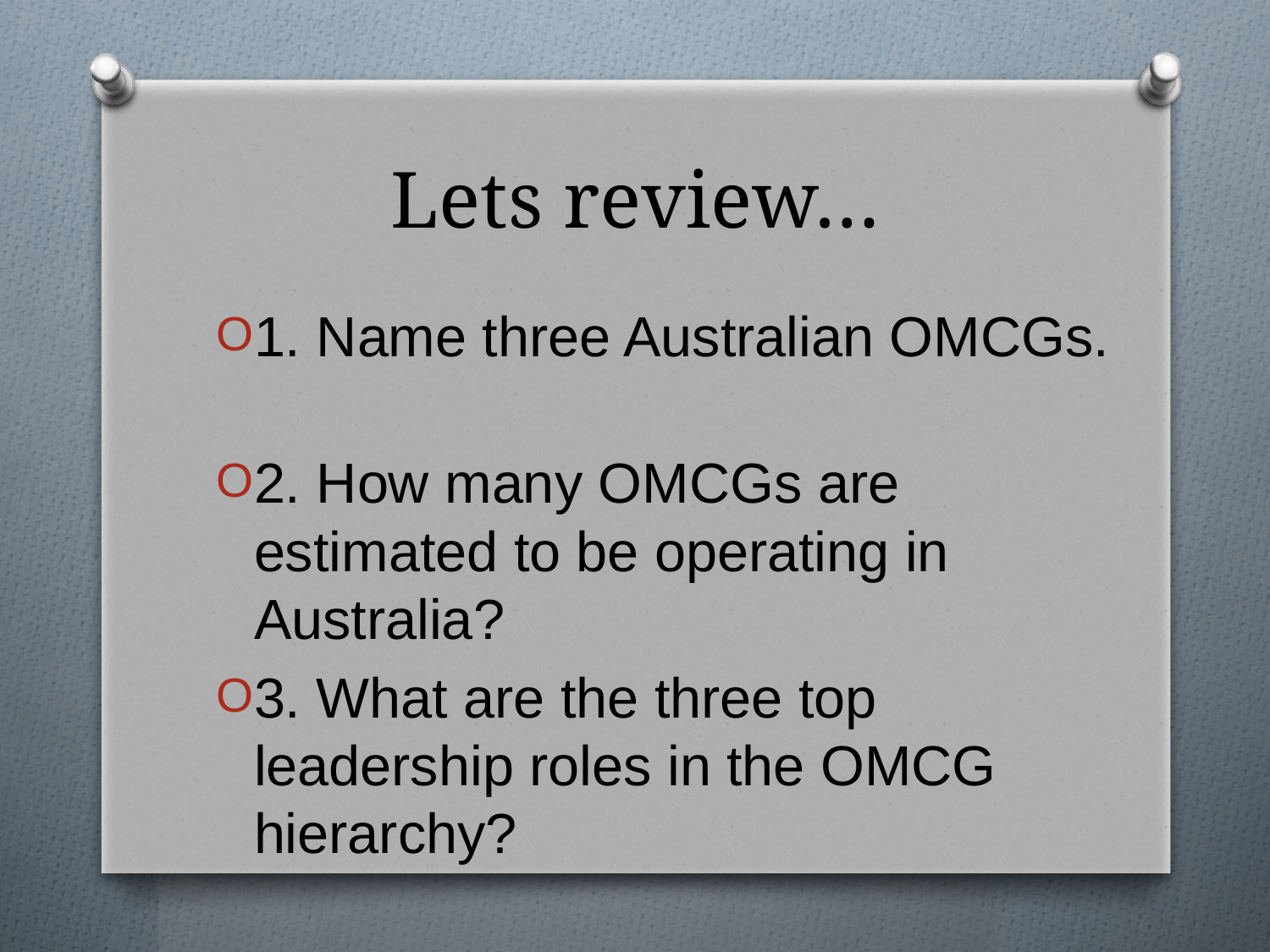

# Lets review…
1. Name three Australian OMCGs.
2. How many OMCGs are estimated to be operating in Australia?
3. What are the three top leadership roles in the OMCG hierarchy?